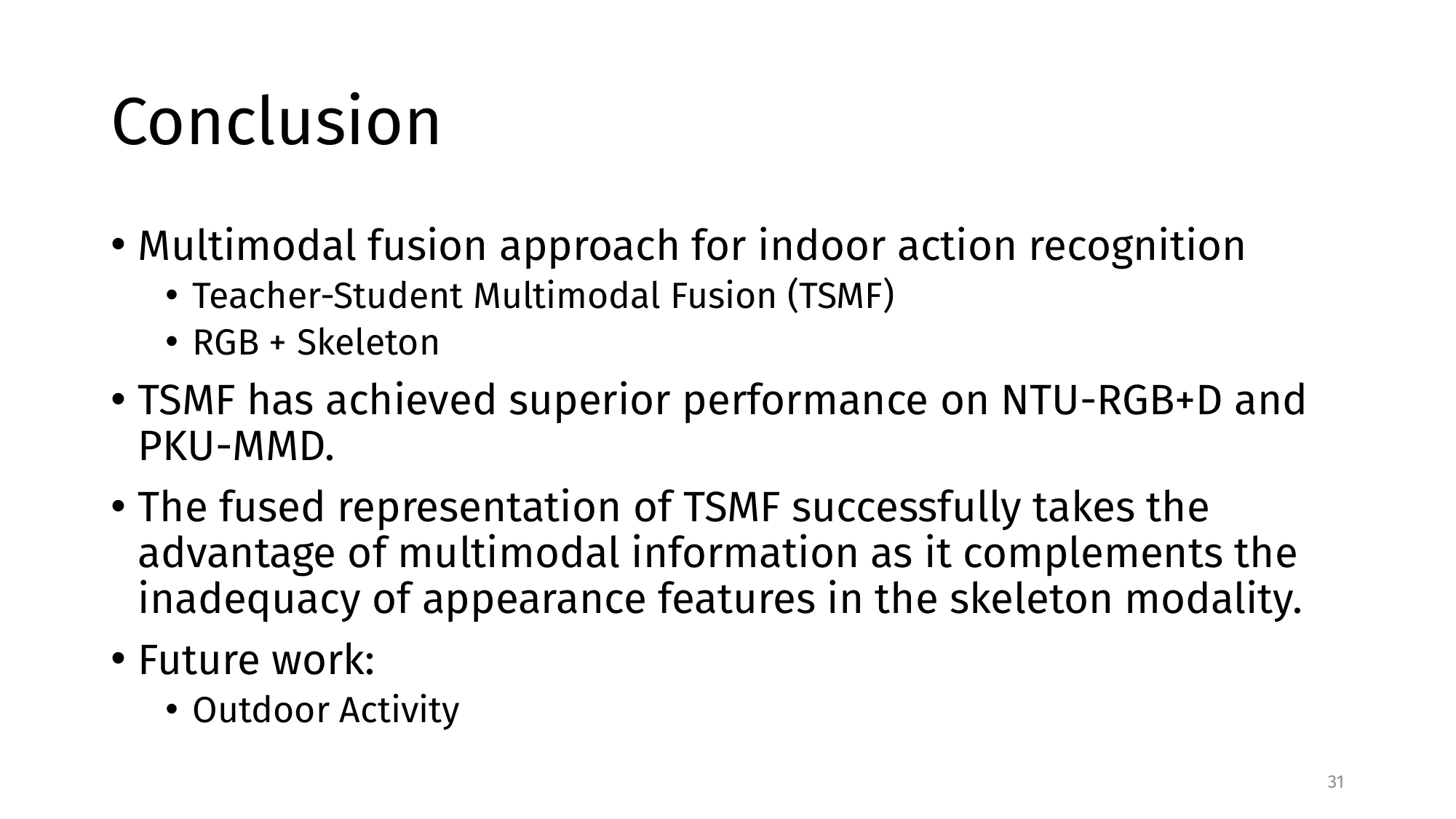

# Conclusion
Multimodal fusion approach for indoor action recognition
Teacher-Student Multimodal Fusion (TSMF)
RGB + Skeleton
TSMF has achieved superior performance on NTU-RGB+D and PKU-MMD.
The fused representation of TSMF successfully takes the advantage of multimodal information as it complements the inadequacy of appearance features in the skeleton modality.
Future work:
Outdoor Activity
31